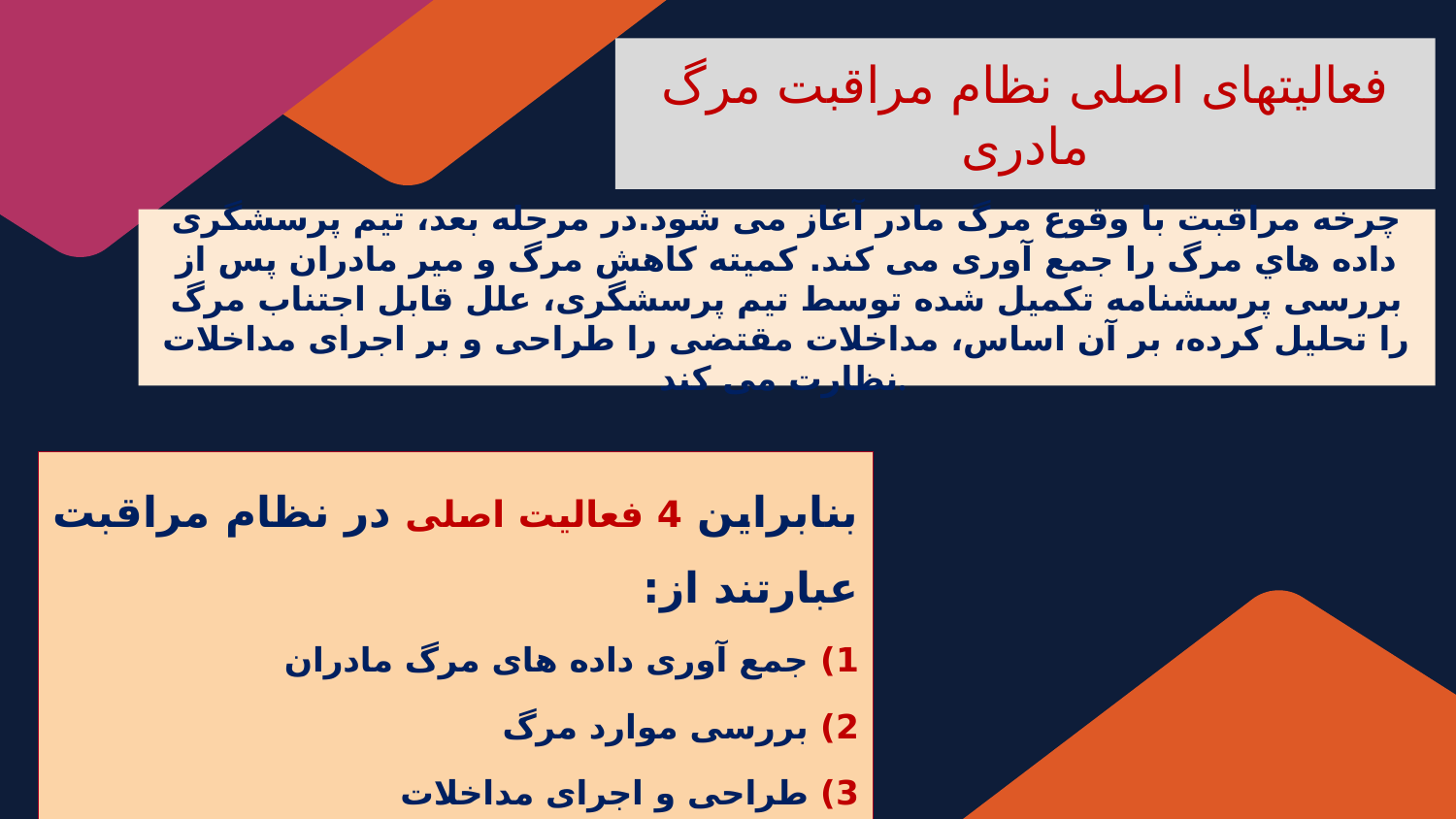

فعالیتهای اصلی نظام مراقبت مرگ مادری
# چرخه مراقبت با وقوع مرگ مادر آغاز می شود.در مرحله بعد، تيم پرسشگری داده هاي مرگ را جمع آوری می کند. کميته کاهش مرگ و مير مادران پس از بررسی پرسشنامه تکميل شده توسط تيم پرسشگری، علل قابل اجتناب مرگ را تحليل کرده، بر آن اساس، مداخلات مقتضی را طراحی و بر اجرای مداخلات نظارت می کند.
بنابراين 4 فعاليت اصلی در نظام مراقبت عبارتند از:
1) جمع آوری داده های مرگ مادران
2) بررسی موارد مرگ
3) طراحی و اجرای مداخلات
4) پايش و ارزشيابی